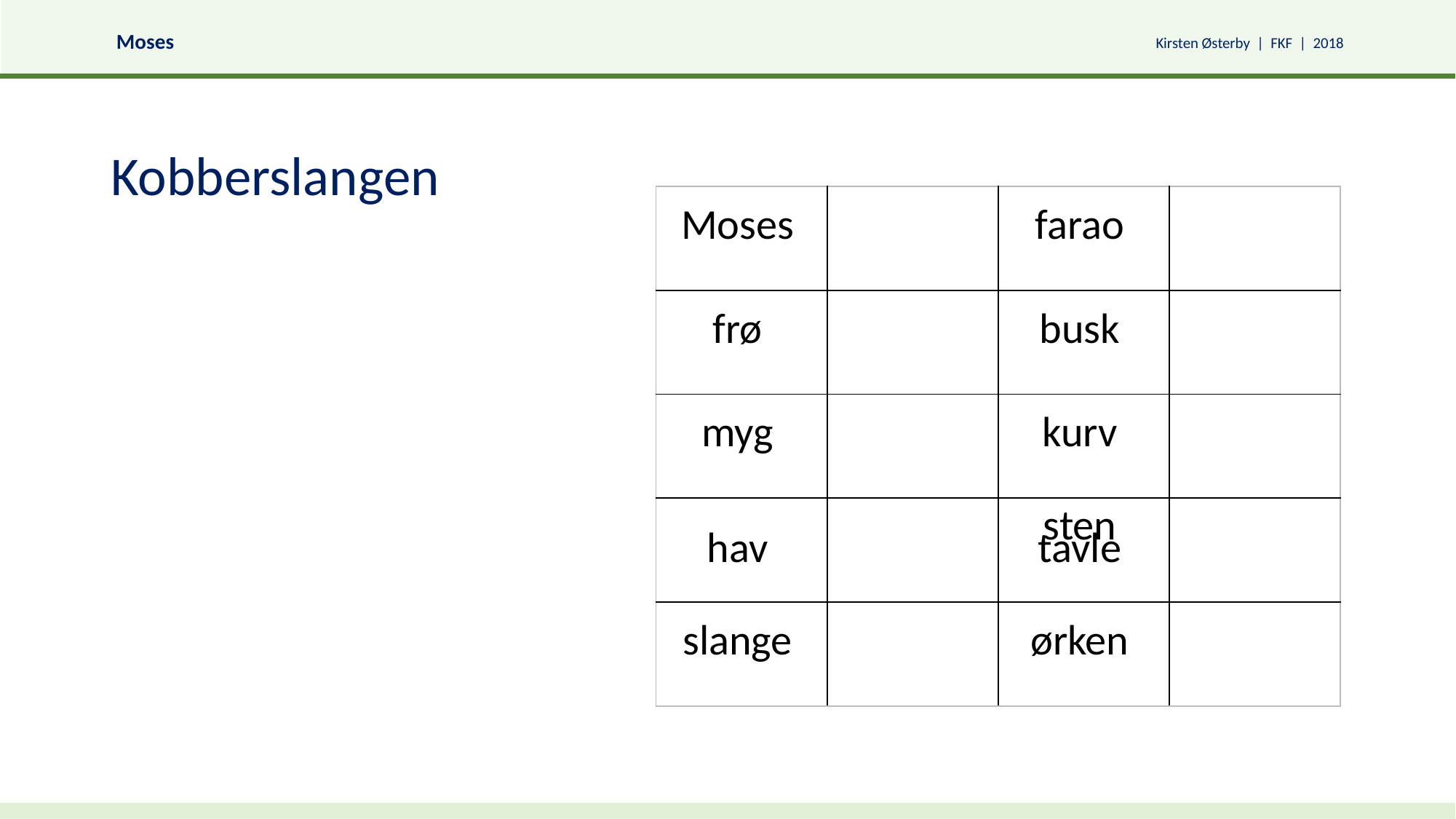

# Kobberslangen
| Moses |  | farao |  |
| --- | --- | --- | --- |
| frø |  | busk |  |
| myg |  | kurv |  |
| hav |  | sten tavle |  |
| slange |  | ørken |  |